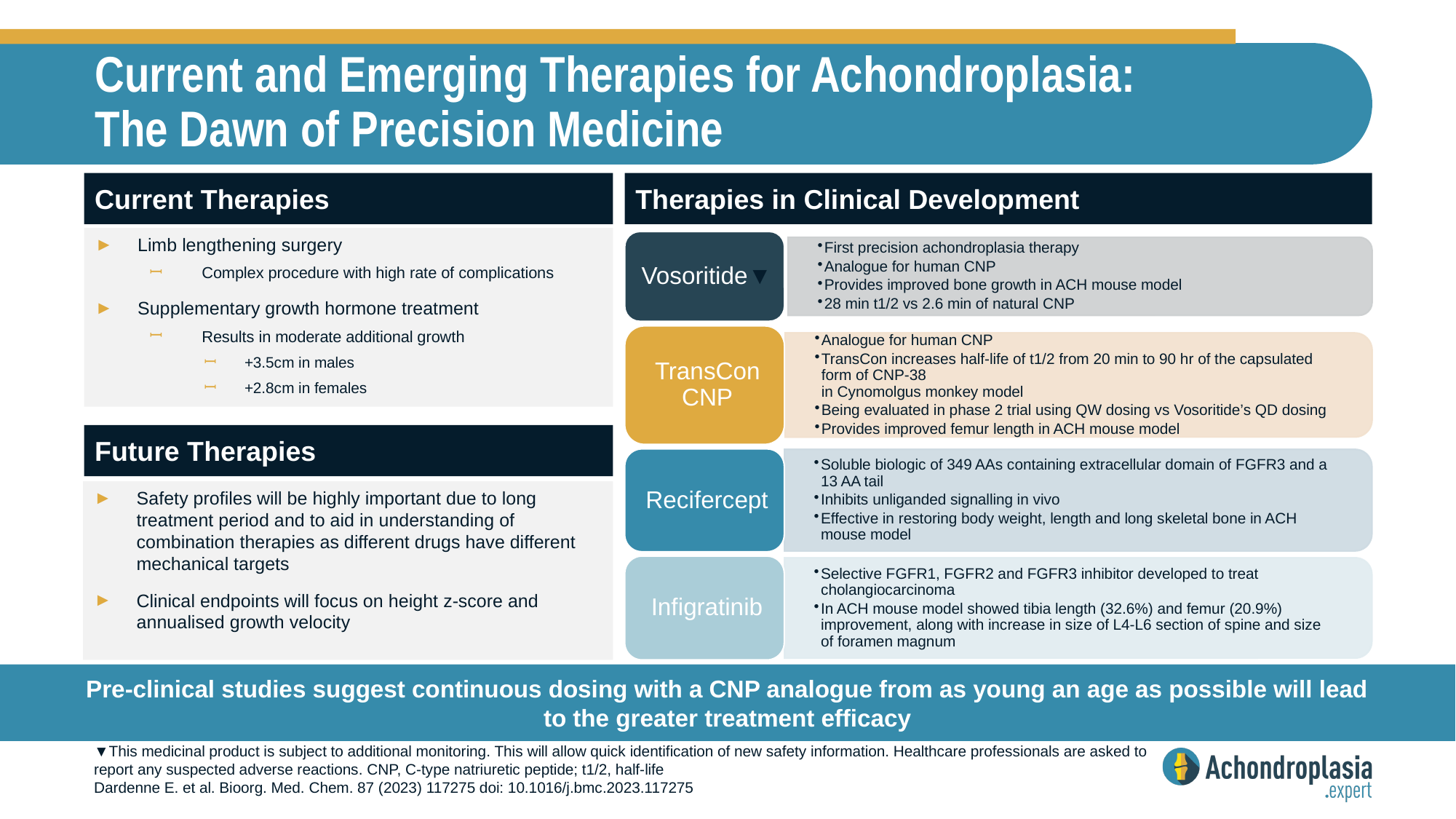

# Current and Emerging Therapies for Achondroplasia: The Dawn of Precision Medicine
Current Therapies
Therapies in Clinical Development
Limb lengthening surgery
Complex procedure with high rate of complications
Supplementary growth hormone treatment
Results in moderate additional growth
+3.5cm in males
+2.8cm in females
First precision achondroplasia therapy
Analogue for human CNP
Provides improved bone growth in ACH mouse model
28 min t1/2 vs 2.6 min of natural CNP
Vosoritide▼
Analogue for human CNP
TransCon increases half-life of t1/2 from 20 min to 90 hr of the capsulated form of CNP-38
in Cynomolgus monkey model
Being evaluated in phase 2 trial using QW dosing vs Vosoritide’s QD dosing
Provides improved femur length in ACH mouse model
TransCon CNP
Soluble biologic of 349 AAs containing extracellular domain of FGFR3 and a 13 AA tail
Inhibits unliganded signalling in vivo
Effective in restoring body weight, length and long skeletal bone in ACH mouse model
Recifercept
Selective FGFR1, FGFR2 and FGFR3 inhibitor developed to treat cholangiocarcinoma
In ACH mouse model showed tibia length (32.6%) and femur (20.9%)  improvement, along with increase in size of L4-L6 section of spine and size of foramen magnum
Infigratinib
Future Therapies
Safety profiles will be highly important due to long treatment period and to aid in understanding of combination therapies as different drugs have different mechanical targets
Clinical endpoints will focus on height z-score and annualised growth velocity

Pre-clinical studies suggest continuous dosing with a CNP analogue from as young an age as possible will lead to the greater treatment efficacy
▼This medicinal product is subject to additional monitoring. This will allow quick identification of new safety information. Healthcare professionals are asked to report any suspected adverse reactions. CNP, C-type natriuretic peptide; t1/2, half-life
Dardenne E. et al. Bioorg. Med. Chem. 87 (2023) 117275 doi: 10.1016/j.bmc.2023.117275